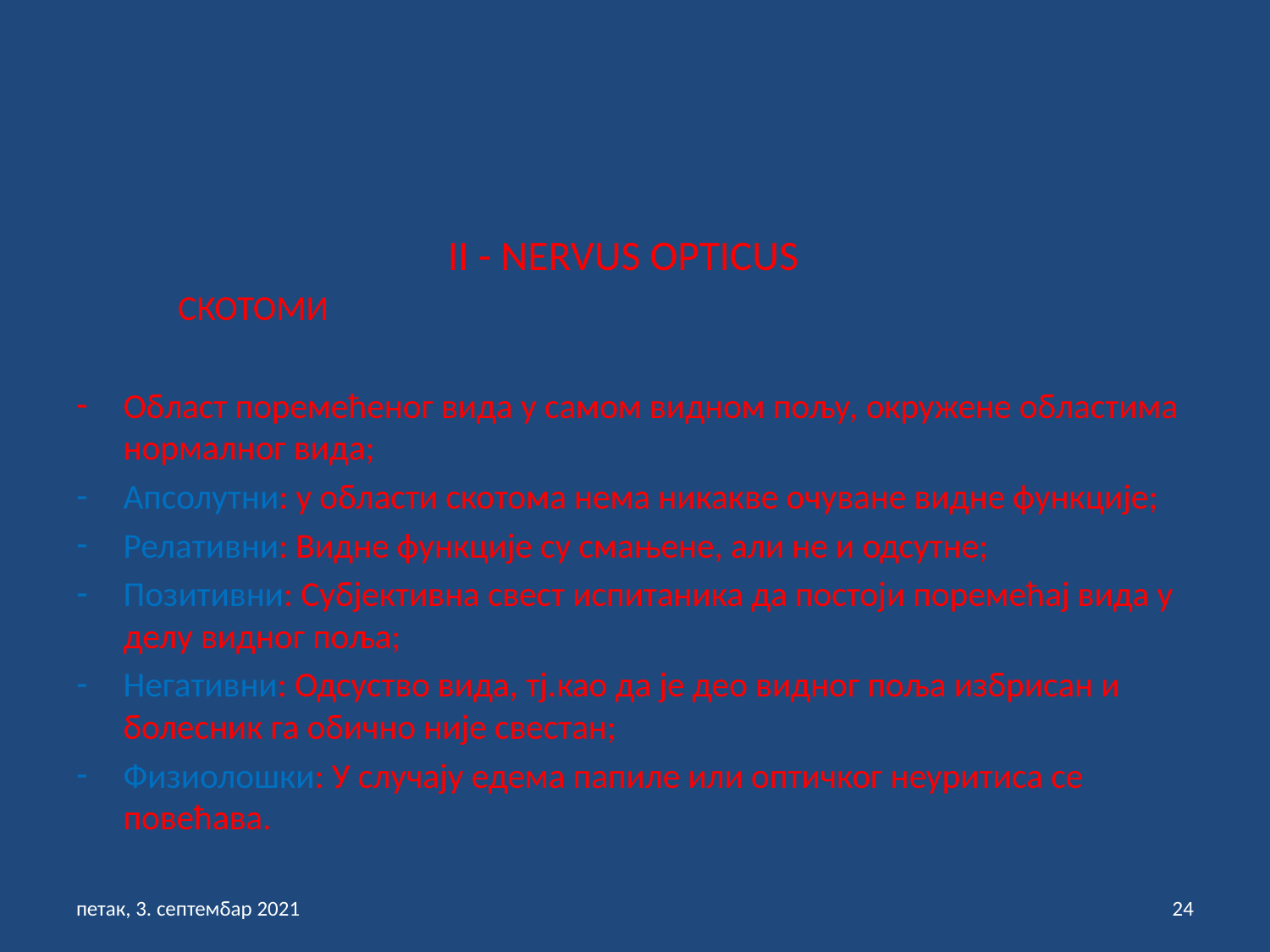

II - NERVUS OPTICUS
             СКОТОМИ

Област поремећеног вида у самом видном пољу, окружене областима нормалног вида;
Апсолутни: у области скотома нема никакве очуване видне функције;
Релативни: Видне функције су смањене, али не и одсутне;
Позитивни: Субјективна свест испитаника да постоји поремећај вида у делу видног поља;
Негативни: Одсуство вида, тј.као да је део видног поља избрисан и болесник га обично није свестан;
Физиолошки: У случају едема папиле или оптичког неуритиса се повећава.
петак, 3. септембар 2021
24